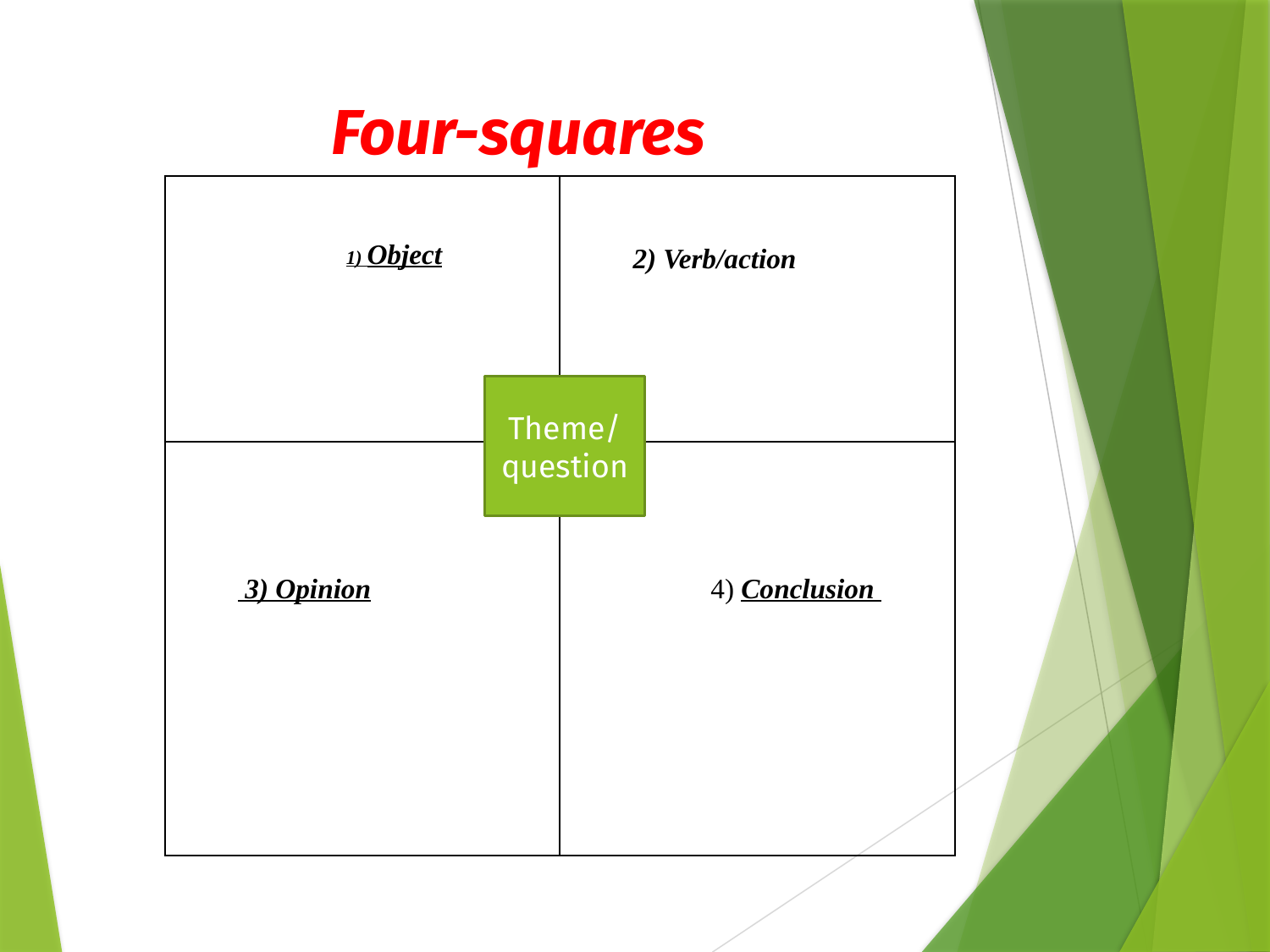

# Four-squares
| 1) Object | 2) Verb/action |
| --- | --- |
| 3) Opinion | 4) Conclusion |
Theme/
question